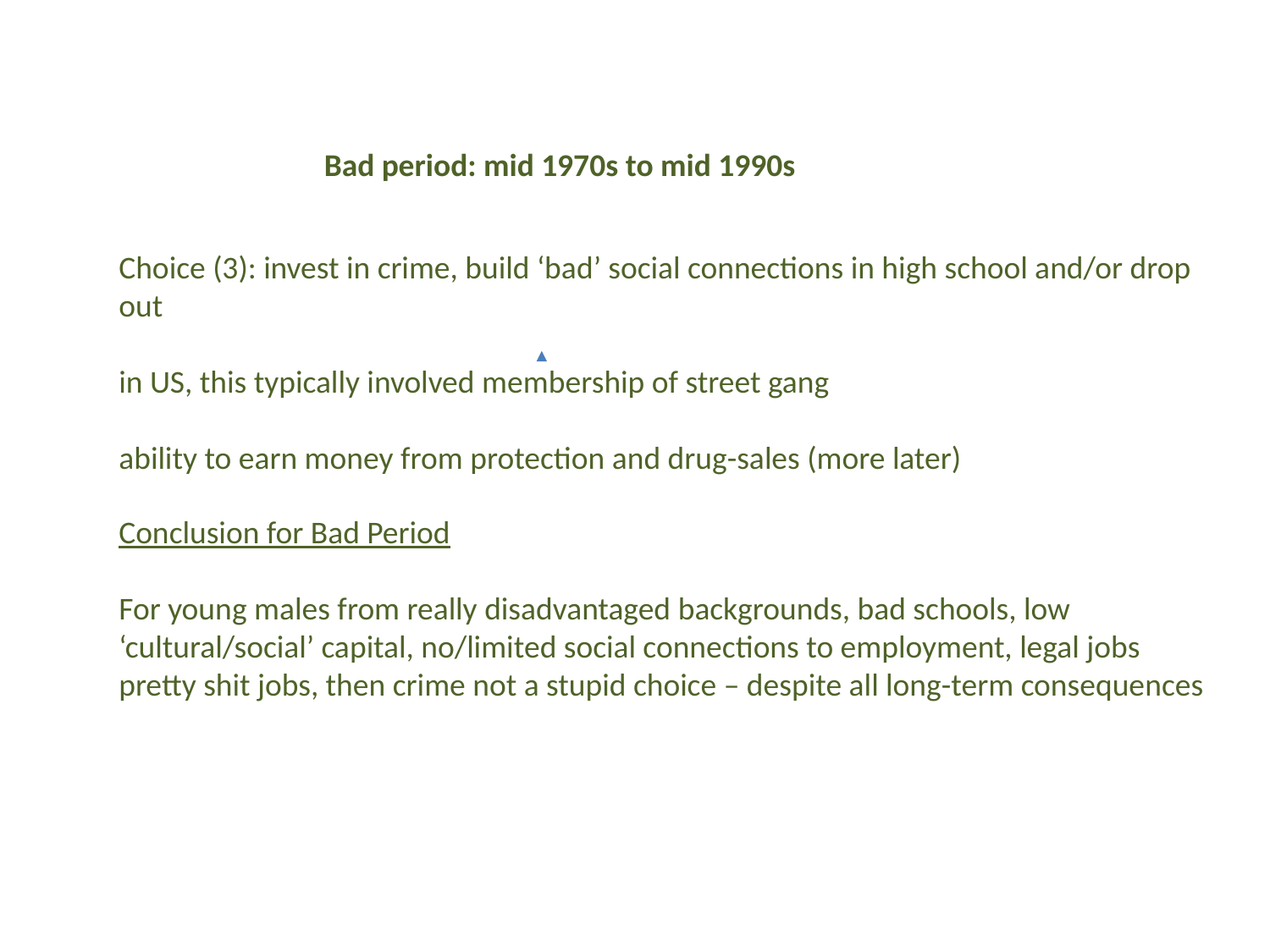

Bad period: mid 1970s to mid 1990s
Choice (3): invest in crime, build ‘bad’ social connections in high school and/or drop out

in US, this typically involved membership of street gang

ability to earn money from protection and drug-sales (more later)
Conclusion for Bad Period

For young males from really disadvantaged backgrounds, bad schools, low ‘cultural/social’ capital, no/limited social connections to employment, legal jobs pretty shit jobs, then crime not a stupid choice – despite all long-term consequences